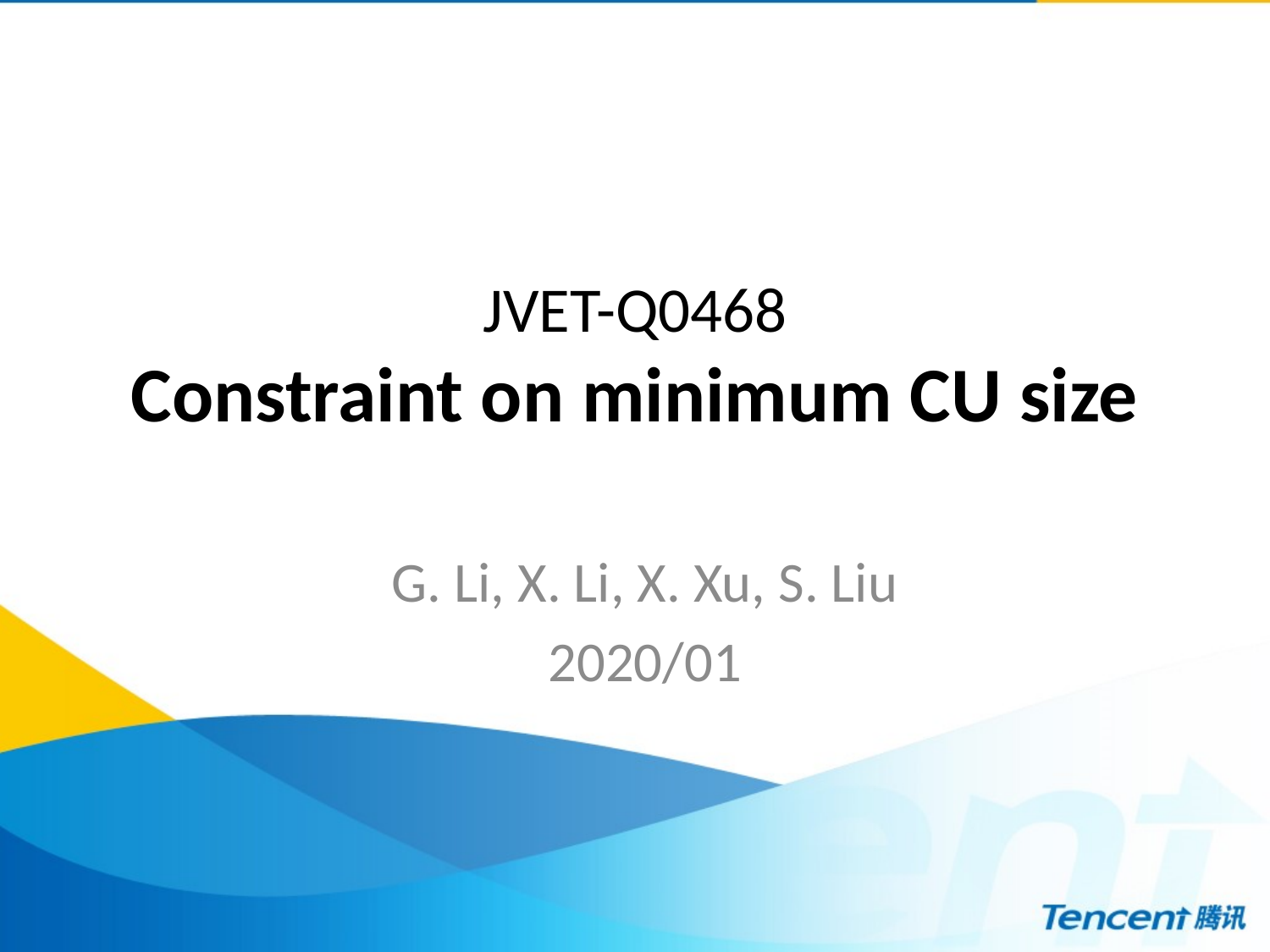

# JVET-Q0468 Constraint on minimum CU size
G. Li, X. Li, X. Xu, S. Liu
2020/01